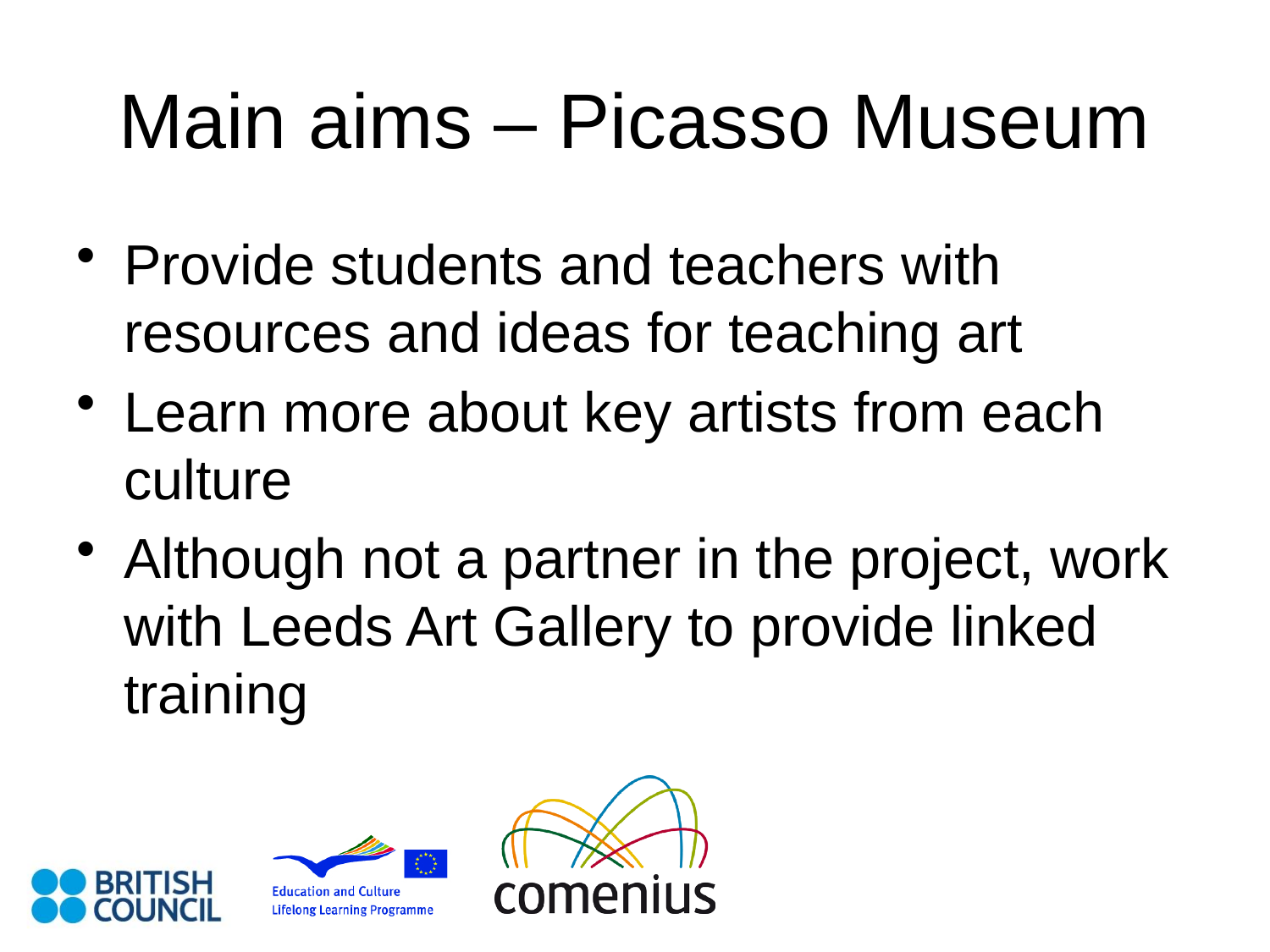

# Main aims – Picasso Museum
Provide students and teachers with resources and ideas for teaching art
Learn more about key artists from each culture
Although not a partner in the project, work with Leeds Art Gallery to provide linked training